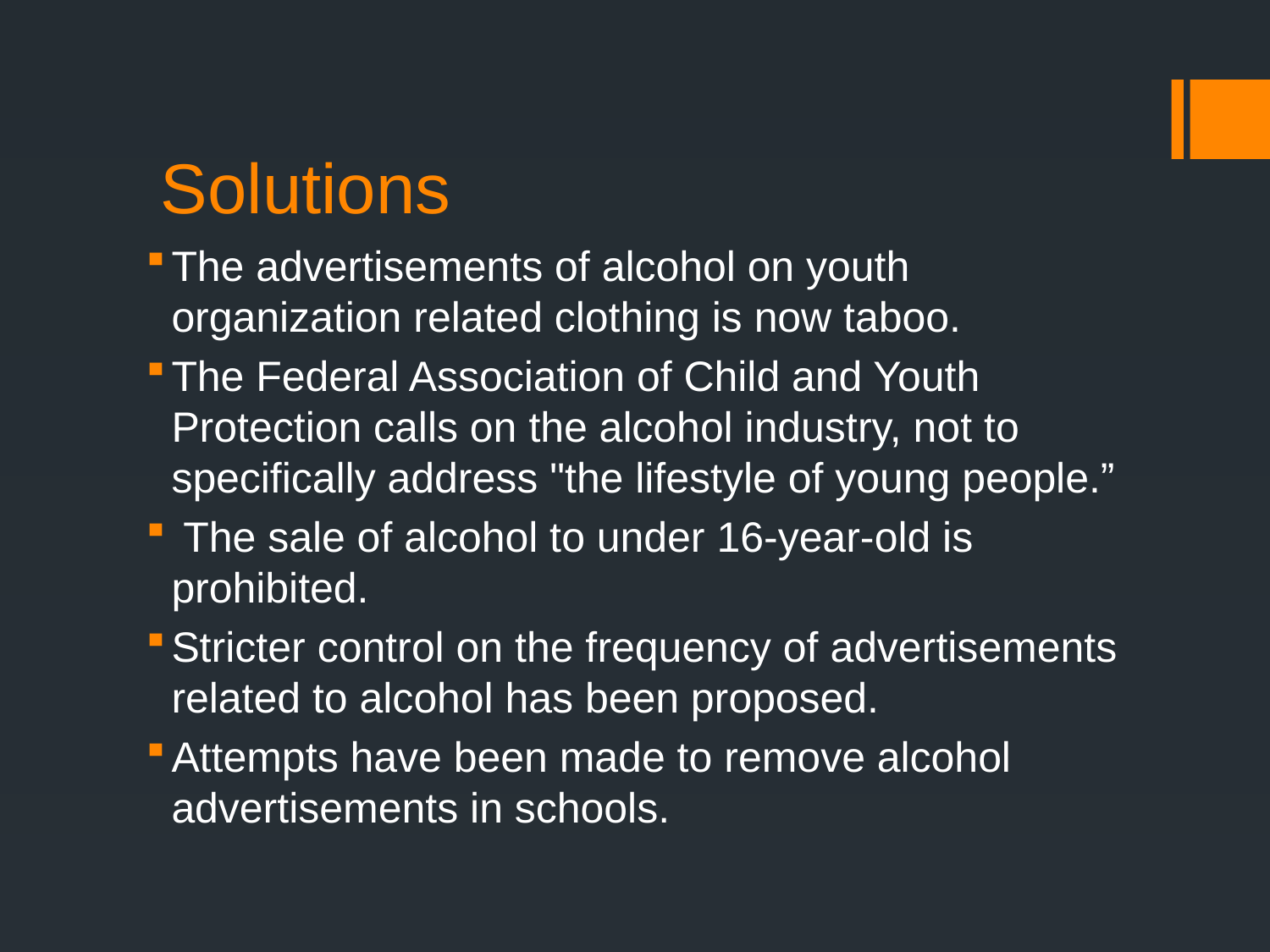

# Solutions
The advertisements of alcohol on youth organization related clothing is now taboo.
The Federal Association of Child and Youth Protection calls on the alcohol industry, not to specifically address "the lifestyle of young people.”
 The sale of alcohol to under 16-year-old is prohibited.
Stricter control on the frequency of advertisements related to alcohol has been proposed.
Attempts have been made to remove alcohol advertisements in schools.